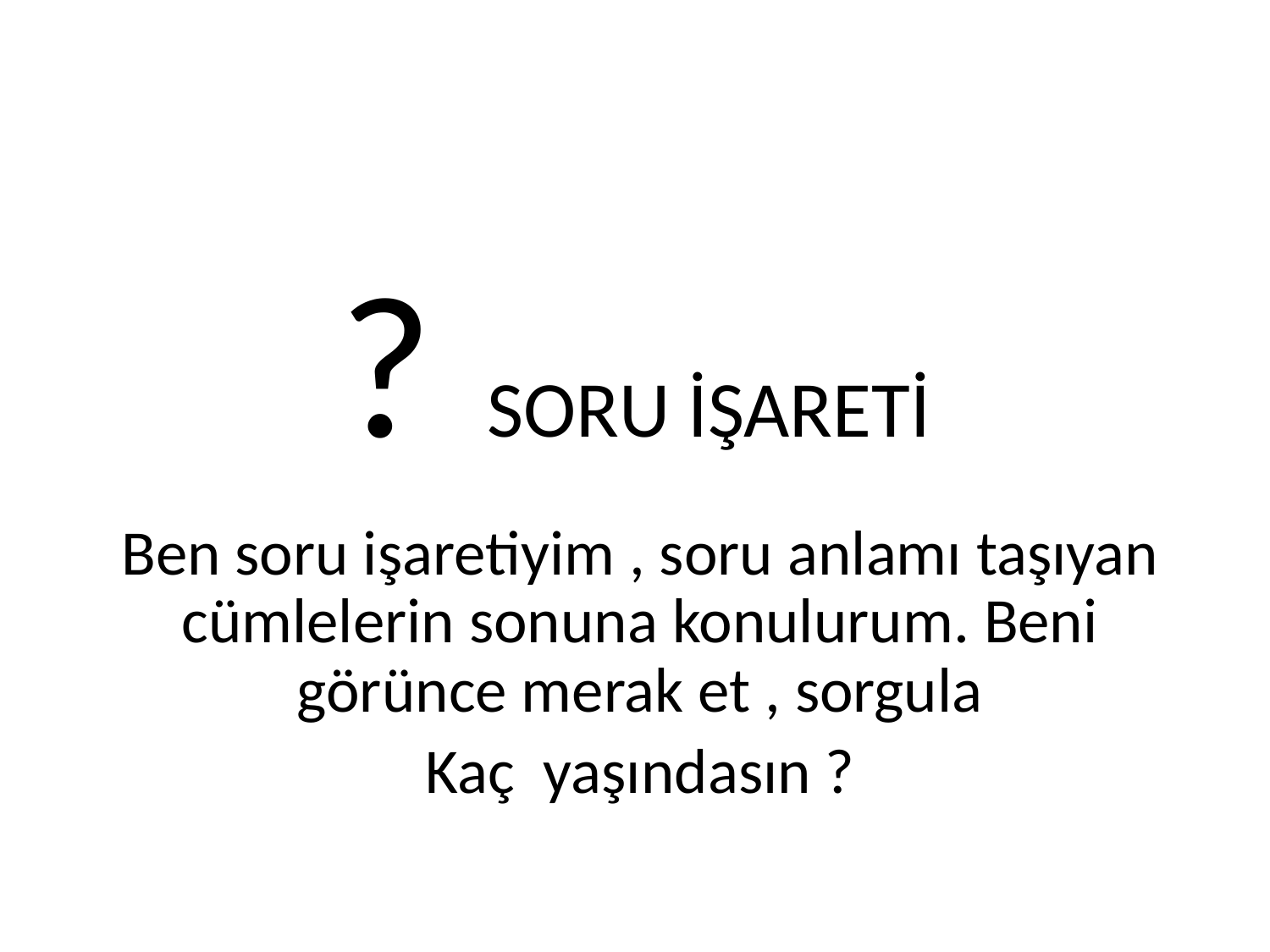

# ?   SORU İŞARETİ
Ben soru işaretiyim , soru anlamı taşıyan cümlelerin sonuna konulurum. Beni görünce merak et , sorgula
Kaç  yaşındasın ?